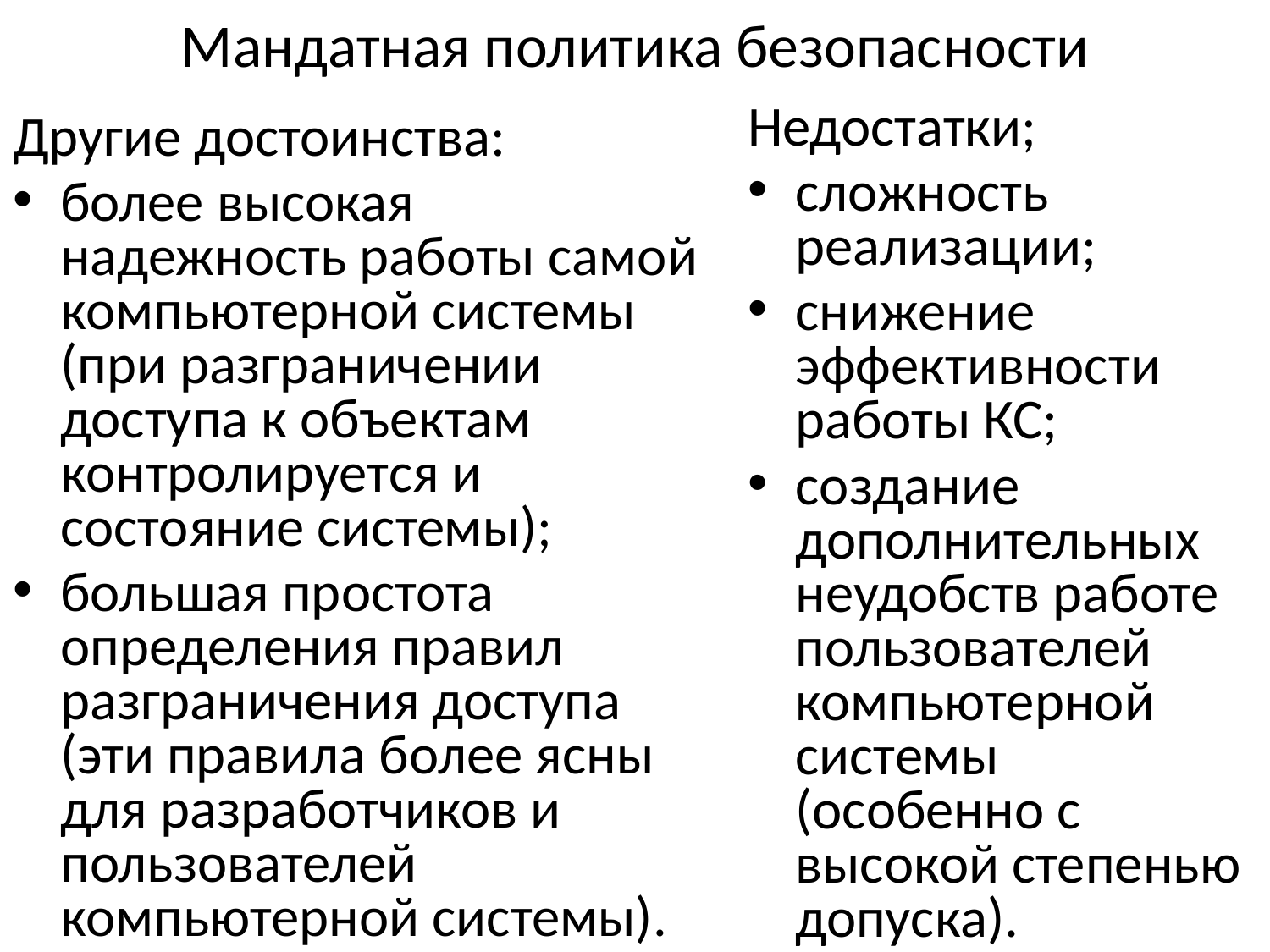

# Мандатная политика безопасности
Недостатки;
сложность реализации;
снижение эффективности работы КС;
создание дополнительных неудобств работе пользователей компьютерной системы (особенно с высокой степенью допуска).
Другие достоинства:
более высокая надежность работы самой компьютерной системы (при разграничении доступа к объектам контролируется и состояние системы);
большая простота определения правил разграничения доступа (эти правила более ясны для разработчиков и пользователей компьютерной системы).